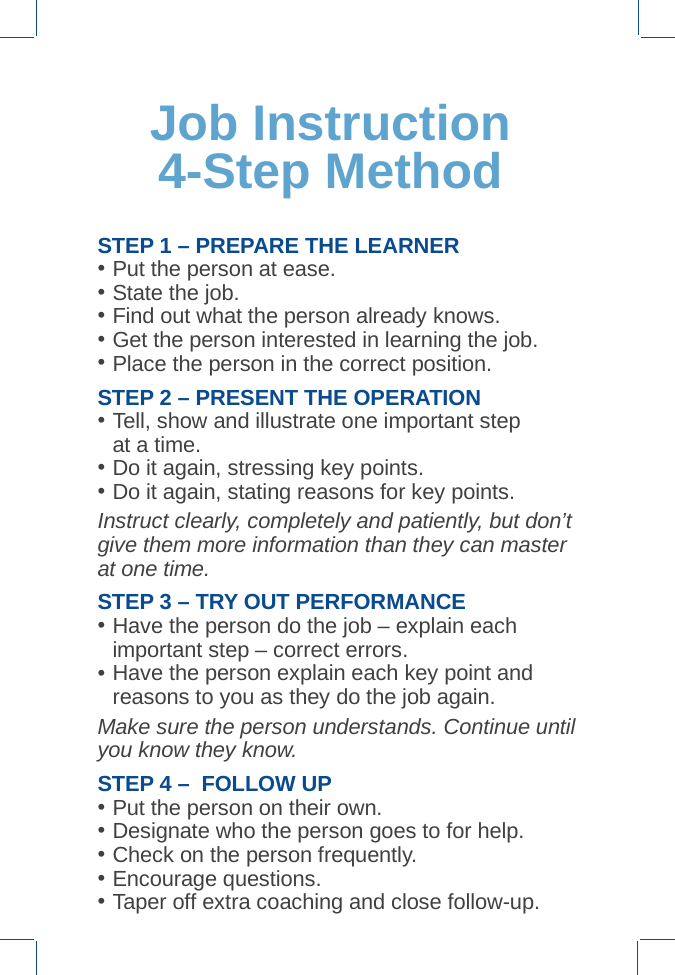

# Job Instruction  4-Step Method
STEP 1 – PREPARE THE LEARNER
Put the person at ease.
State the job.
Find out what the person already knows.
Get the person interested in learning the job.
Place the person in the correct position.
STEP 2 – PRESENT THE OPERATION
Tell, show and illustrate one important step
at a time.
Do it again, stressing key points.
Do it again, stating reasons for key points.
Instruct clearly, completely and patiently, but don’t give them more information than they can master at one time.
STEP 3 – TRY OUT PERFORMANCE
Have the person do the job – explain each important step – correct errors.
Have the person explain each key point and reasons to you as they do the job again.
Make sure the person understands. Continue until you know they know.
STEP 4 –  FOLLOW UP
Put the person on their own.
Designate who the person goes to for help.
Check on the person frequently.
Encourage questions.
Taper off extra coaching and close follow-up.